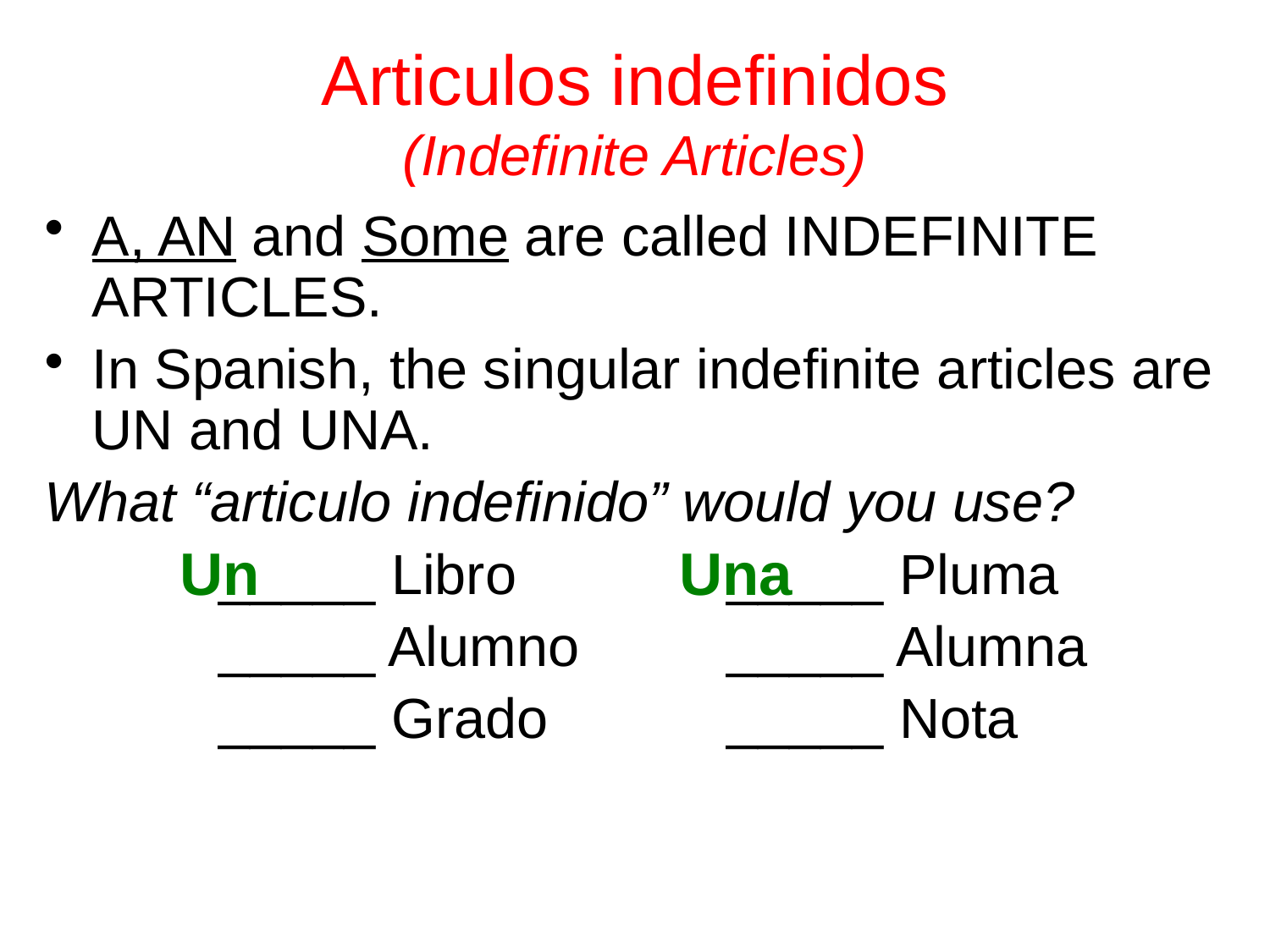

# Articulos indefinidos (Indefinite Articles)
A, AN and Some are called INDEFINITE ARTICLES.
In Spanish, the singular indefinite articles are UN and UNA.
What “articulo indefinido” would you use?
		_____ Libro		_____ Pluma
		_____ Alumno		_____ Alumna
		_____ Grado		_____ Nota

Un
Una